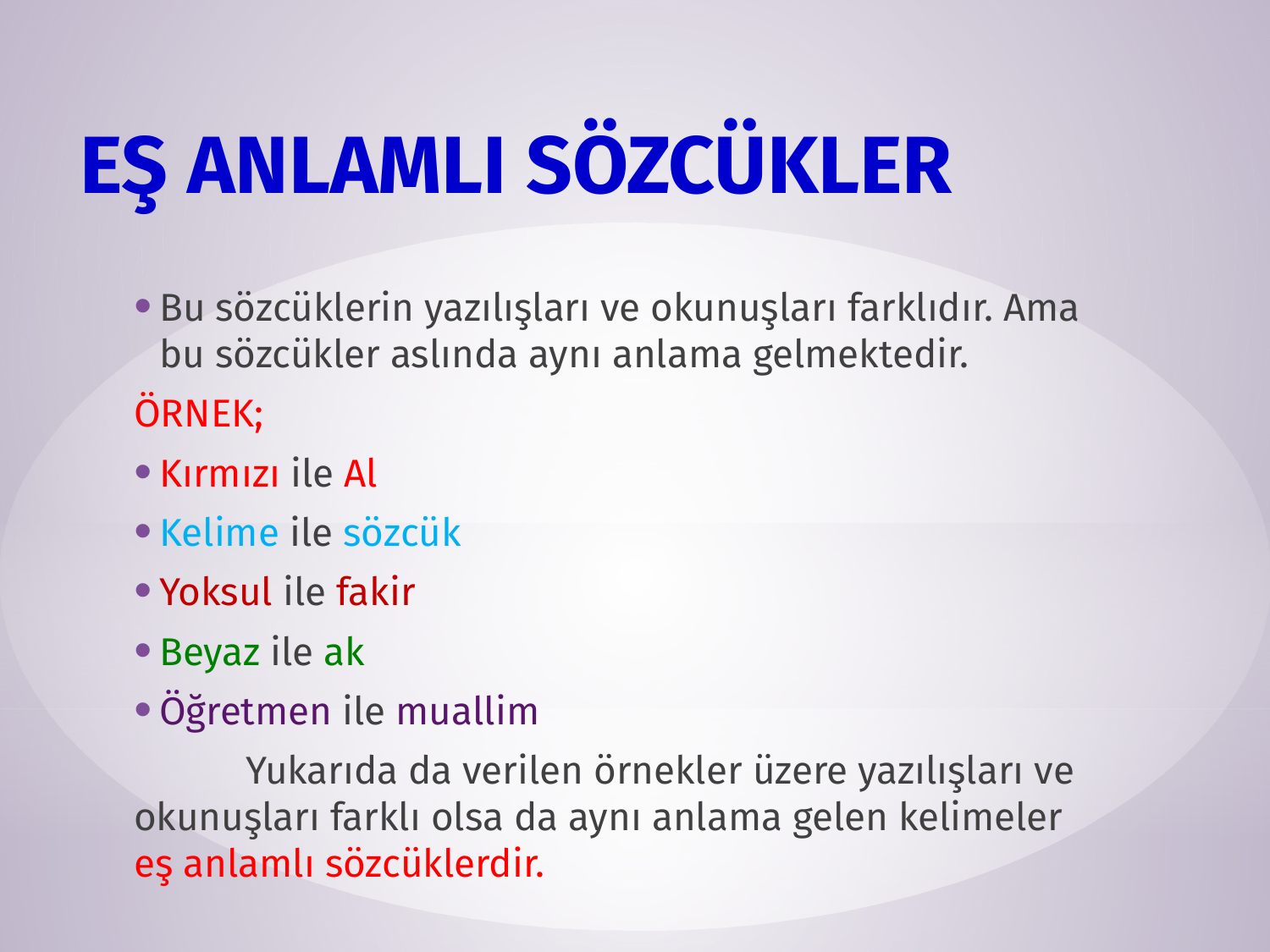

# EŞ ANLAMLI SÖZCÜKLER
Bu sözcüklerin yazılışları ve okunuşları farklıdır. Ama bu sözcükler aslında aynı anlama gelmektedir.
ÖRNEK;
Kırmızı ile Al
Kelime ile sözcük
Yoksul ile fakir
Beyaz ile ak
Öğretmen ile muallim
           Yukarıda da verilen örnekler üzere yazılışları ve okunuşları farklı olsa da aynı anlama gelen kelimeler eş anlamlı sözcüklerdir.